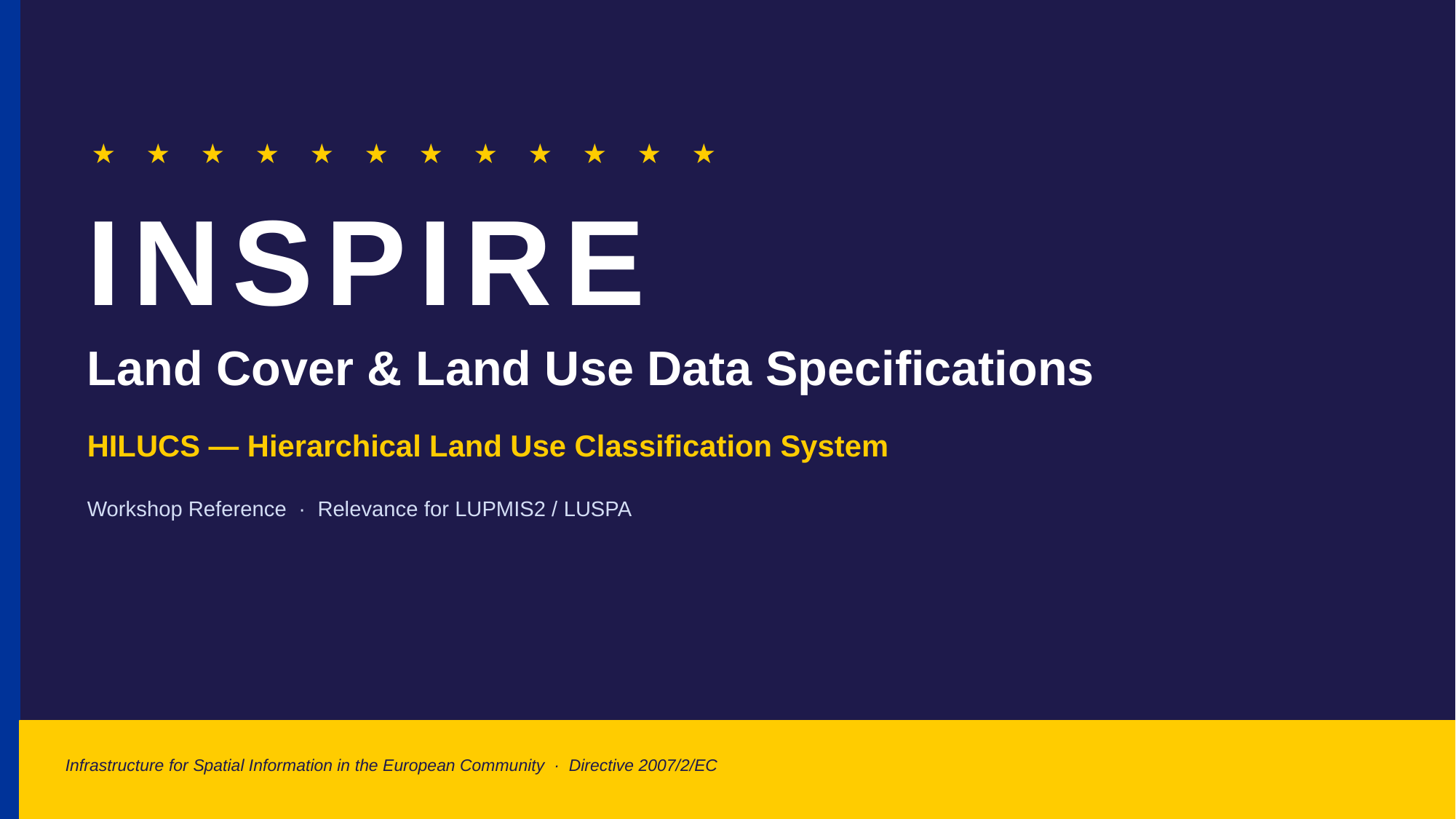

★
★
★
★
★
★
★
★
★
★
★
★
INSPIRE
Land Cover & Land Use Data Specifications
HILUCS — Hierarchical Land Use Classification System
Workshop Reference  ·  Relevance for LUPMIS2 / LUSPA
Infrastructure for Spatial Information in the European Community  ·  Directive 2007/2/EC